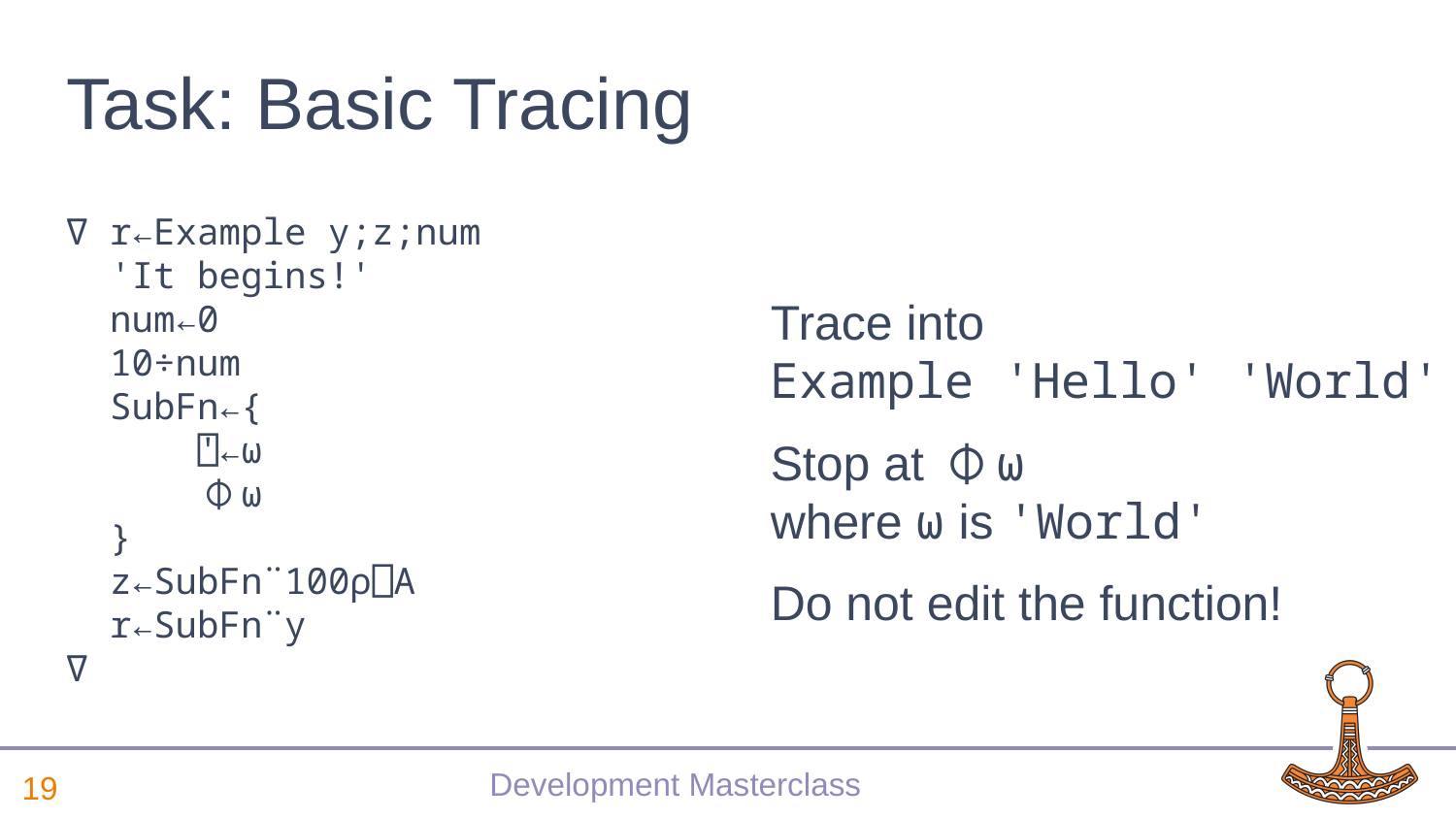

# Task: Basic Tracing
∇ r←Example y;z;num
  'It begins!'
  num←0
  10÷num
  SubFn←{
      ⍞←⍵
      ⌽⍵
  }
  z←SubFn¨100⍴⎕A
  r←SubFn¨y
∇

Trace into
Example 'Hello' 'World'
Stop at ⌽⍵
where ⍵ is 'World'
Do not edit the function!